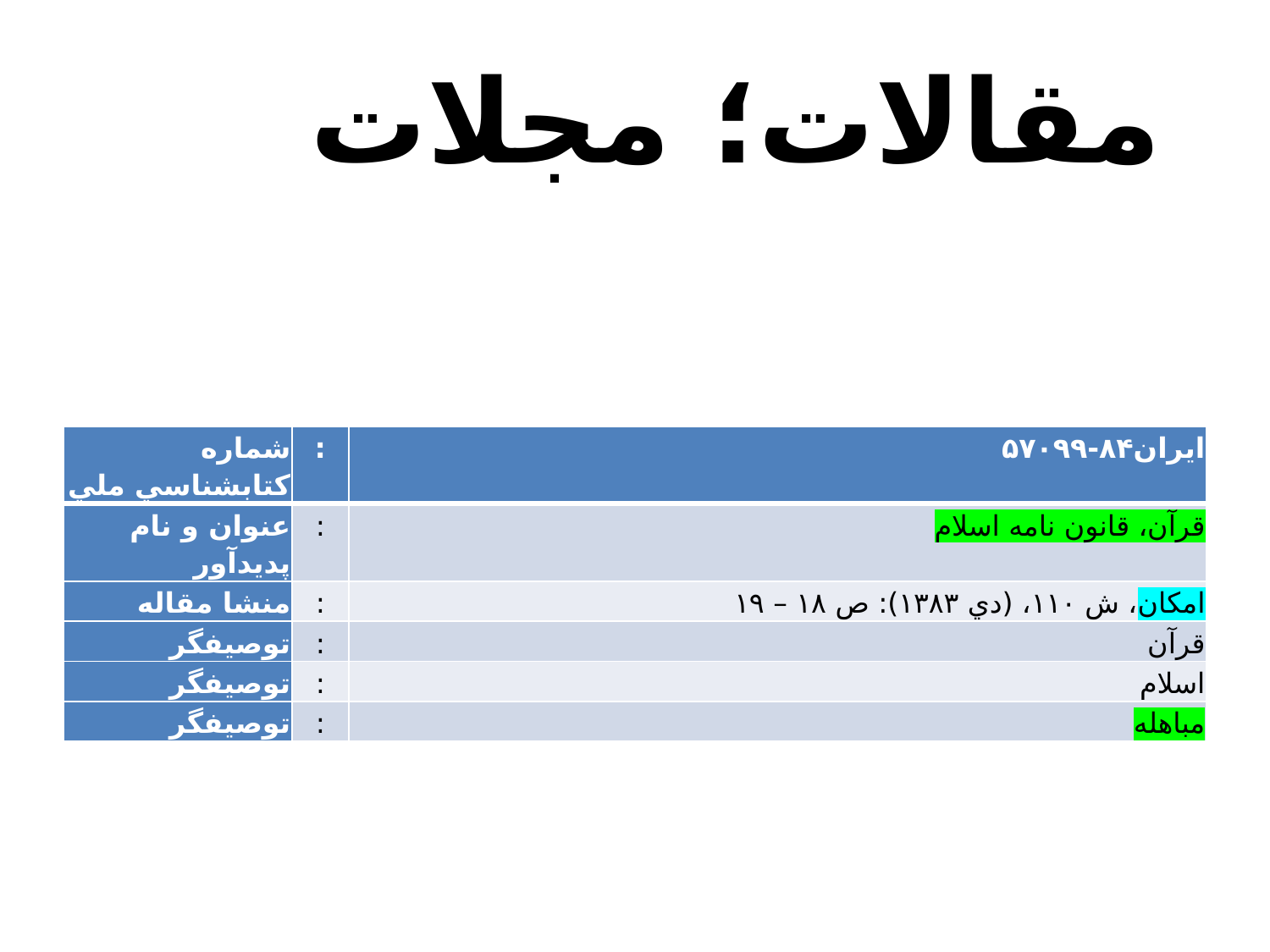

مقالات؛ مجلات

| ‏شماره کتابشناسي ملي | : | ايران۸۴-۵۷۰۹۹ |
| --- | --- | --- |
| ‏عنوان و نام پديدآور | : | ق‍رآن‌، ق‍ان‍ون‌ ن‍ام‍ه‌ اس‍لام‌ |
| ‏منشا مقاله | : | ام‍ک‍ان‌، ش‌ ۱۱۰، (دي‌ ۱۳۸۳): ص‌ ۱۸ – ۱۹ |
| ‏توصيفگر | : | ق‍رآن‌ |
| ‏توصيفگر | : | اس‍لام‌ |
| ‏توصيفگر | : | م‍ب‍اه‍ل‍ه‌ |